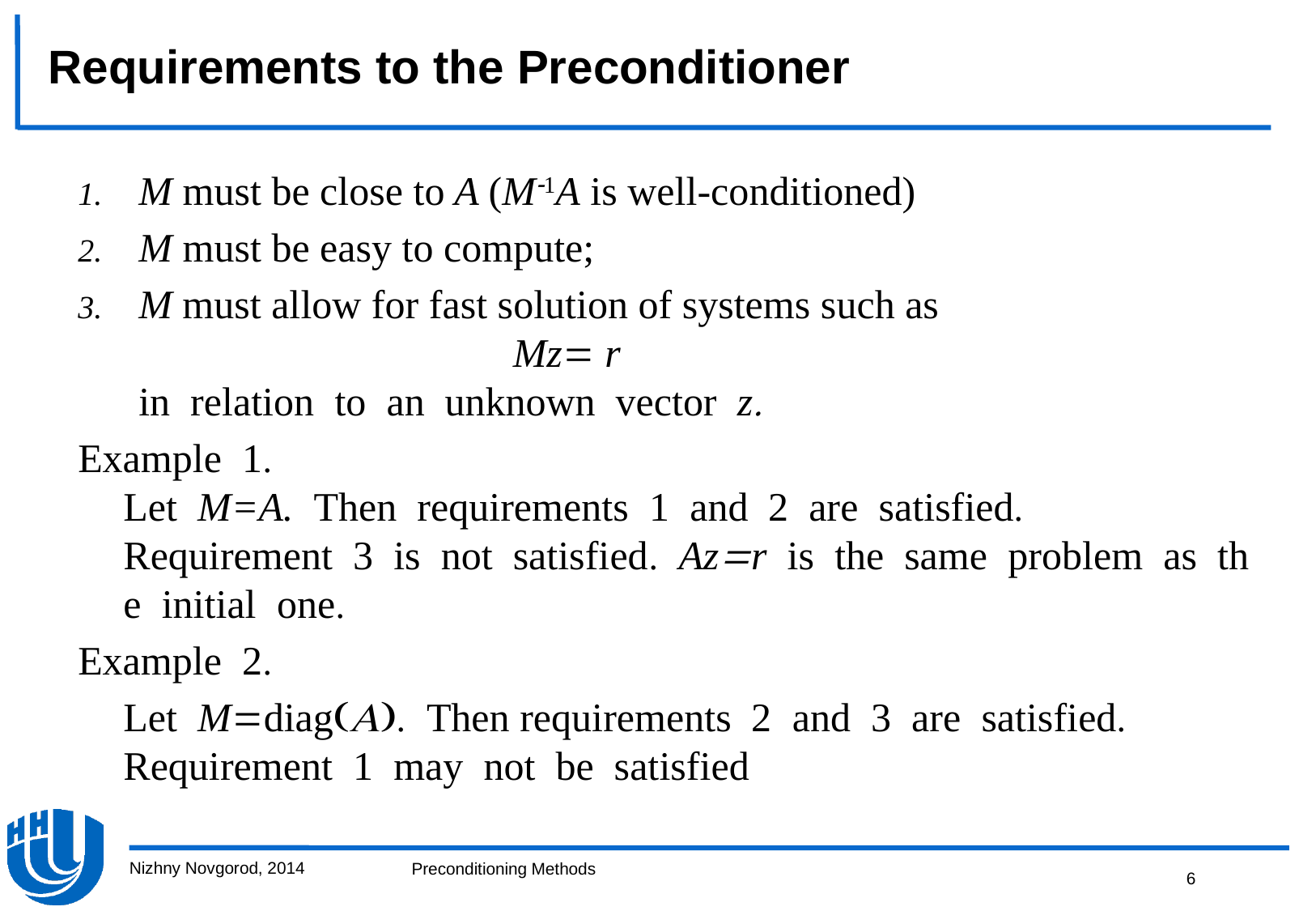

Requirements to the Preconditioner

M must be close to A (M−1A is well-conditioned)
M must be easy to compute;
M must allow for fast solution of systems such as
			 Mz= r
in relation to an unknown vector z.
Example 1.
Let M=Α. Then requirements 1 and 2 are satisfied.
Requirement 3 is not satisfied. Az=r is the same problem as the initial one.
Example 2.
	Let M=diag(Α). Then requirements 2 and 3 are satisfied.
Requirement 1 may not be satisfied

Nizhny Novgorod, 2014
6
Preconditioning Methods